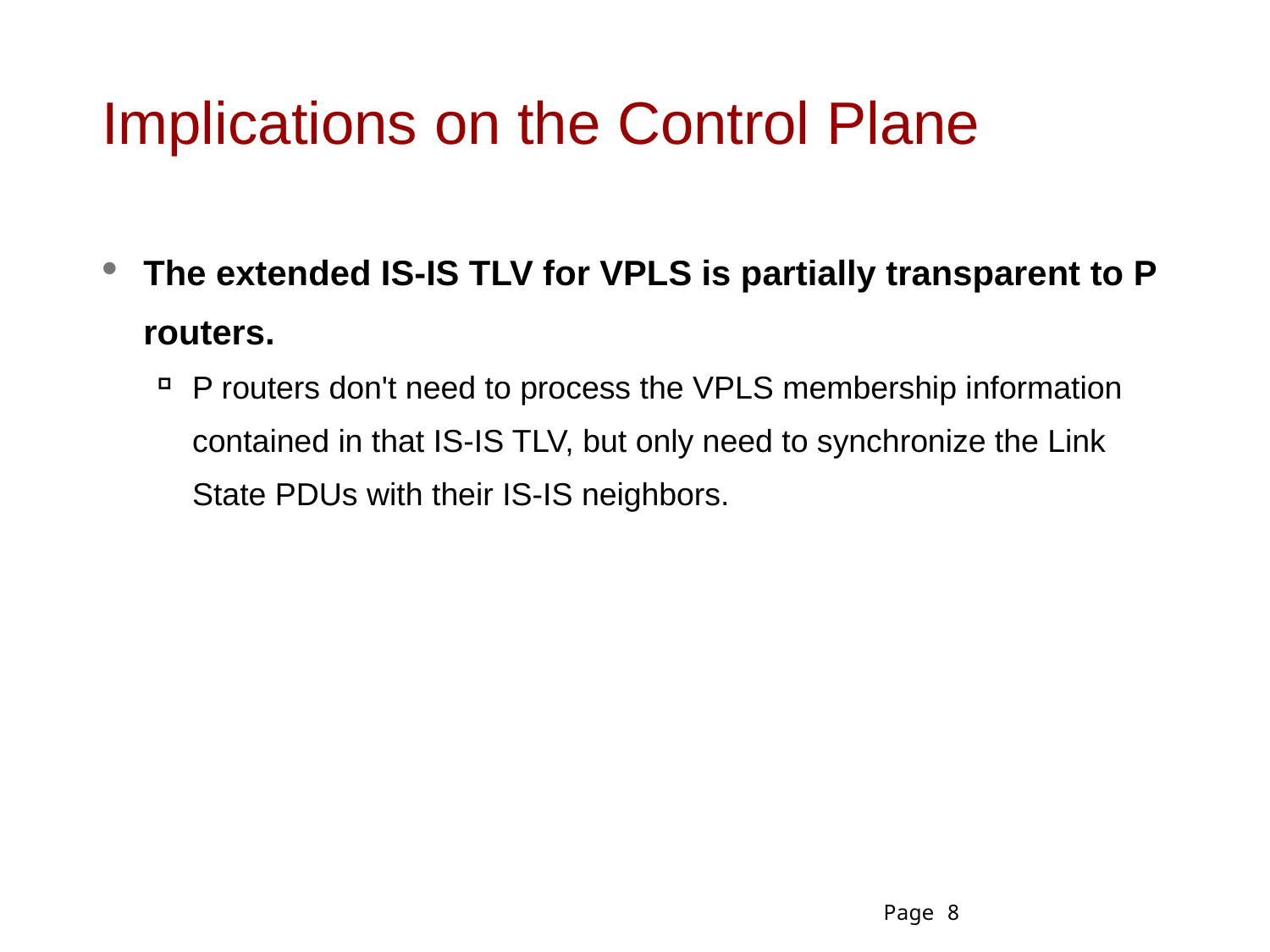

# Implications on the Control Plane
The extended IS-IS TLV for VPLS is partially transparent to P routers.
P routers don't need to process the VPLS membership information contained in that IS-IS TLV, but only need to synchronize the Link State PDUs with their IS-IS neighbors.
Page 8